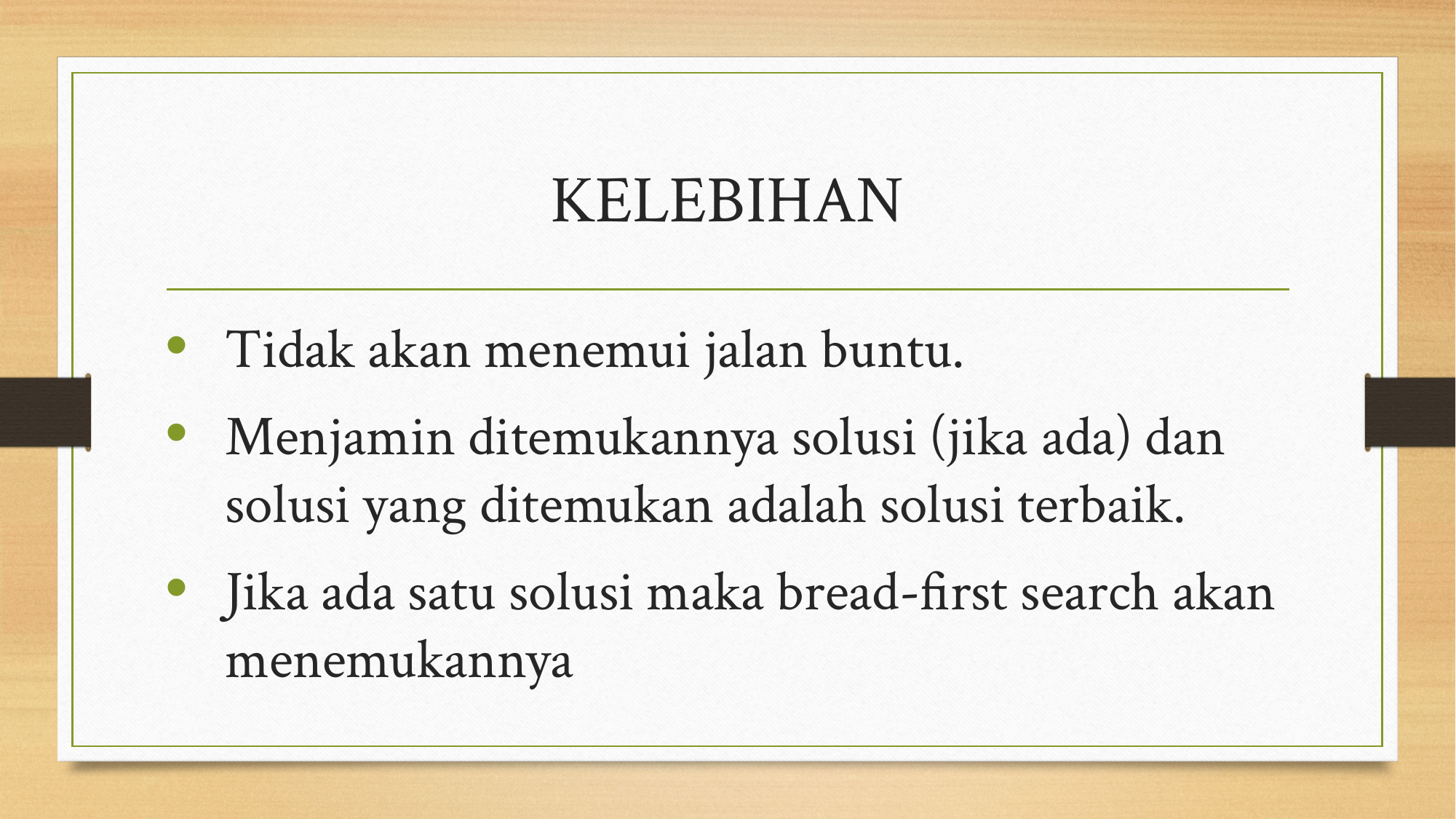

# KELEBIHAN
Tidak akan menemui jalan buntu.
Menjamin ditemukannya solusi (jika ada) dan solusi yang ditemukan adalah solusi terbaik.
Jika ada satu solusi maka bread-first search akan menemukannya